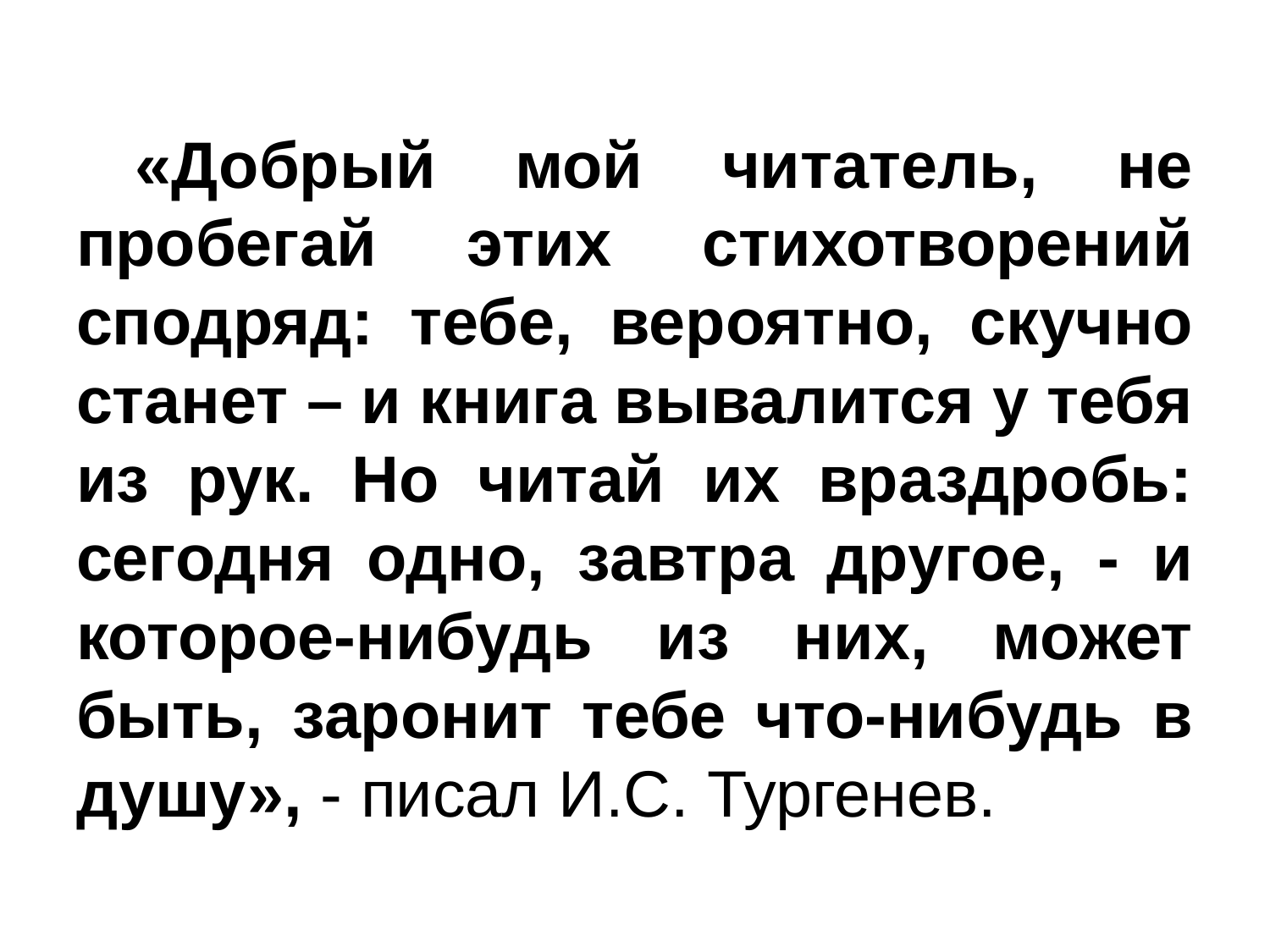

#
«Добрый мой читатель, не пробегай этих стихотворений сподряд: тебе, вероятно, скучно станет – и книга вывалится у тебя из рук. Но читай их враздробь: сегодня одно, завтра другое, - и которое-нибудь из них, может быть, заронит тебе что-нибудь в душу», - писал И.С. Тургенев.